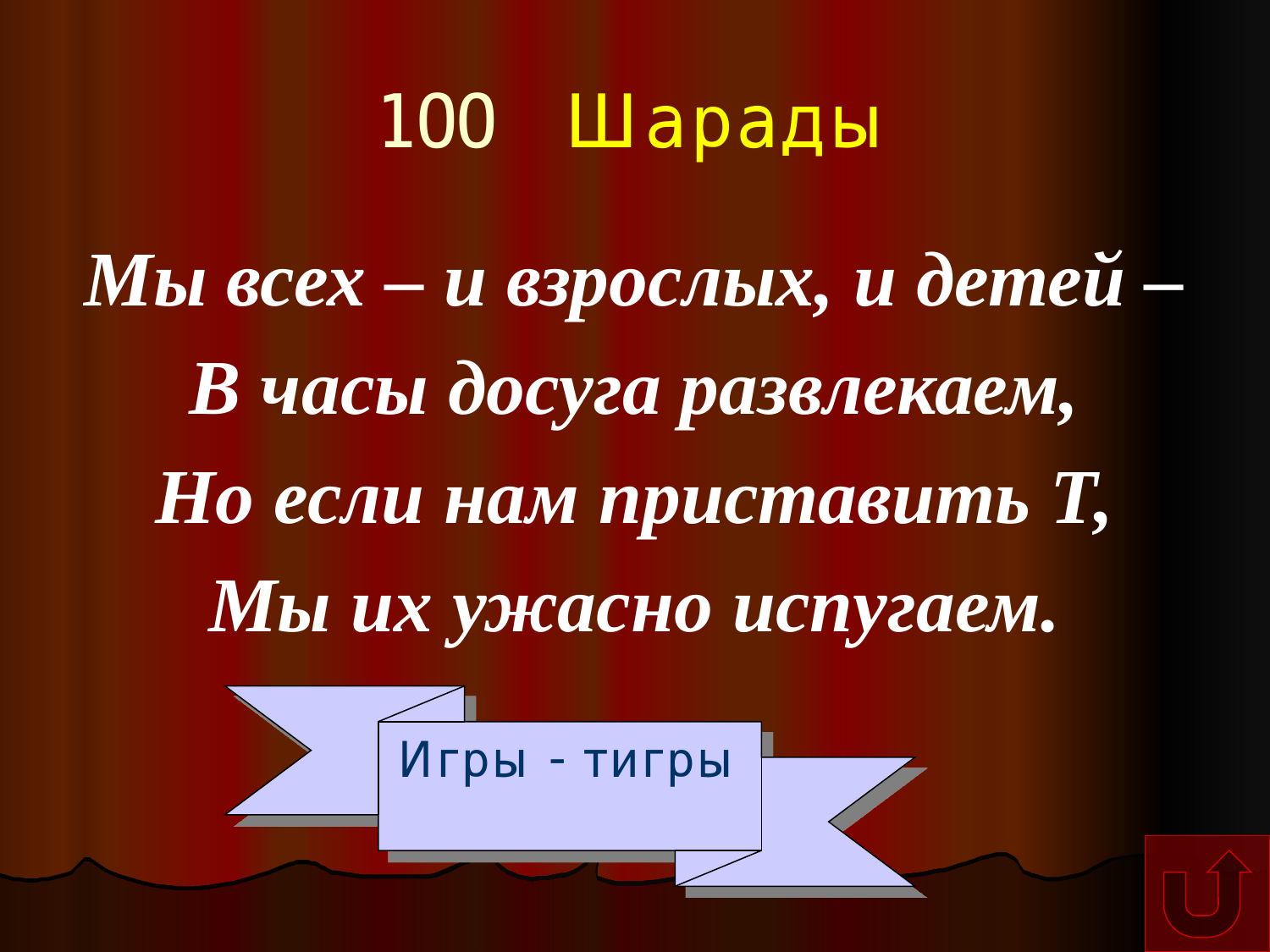

# 100   Шарады
Мы всех – и взрослых, и детей –
В часы досуга развлекаем,
Но если нам приставить Т,
Мы их ужасно испугаем.
Игры - тигры